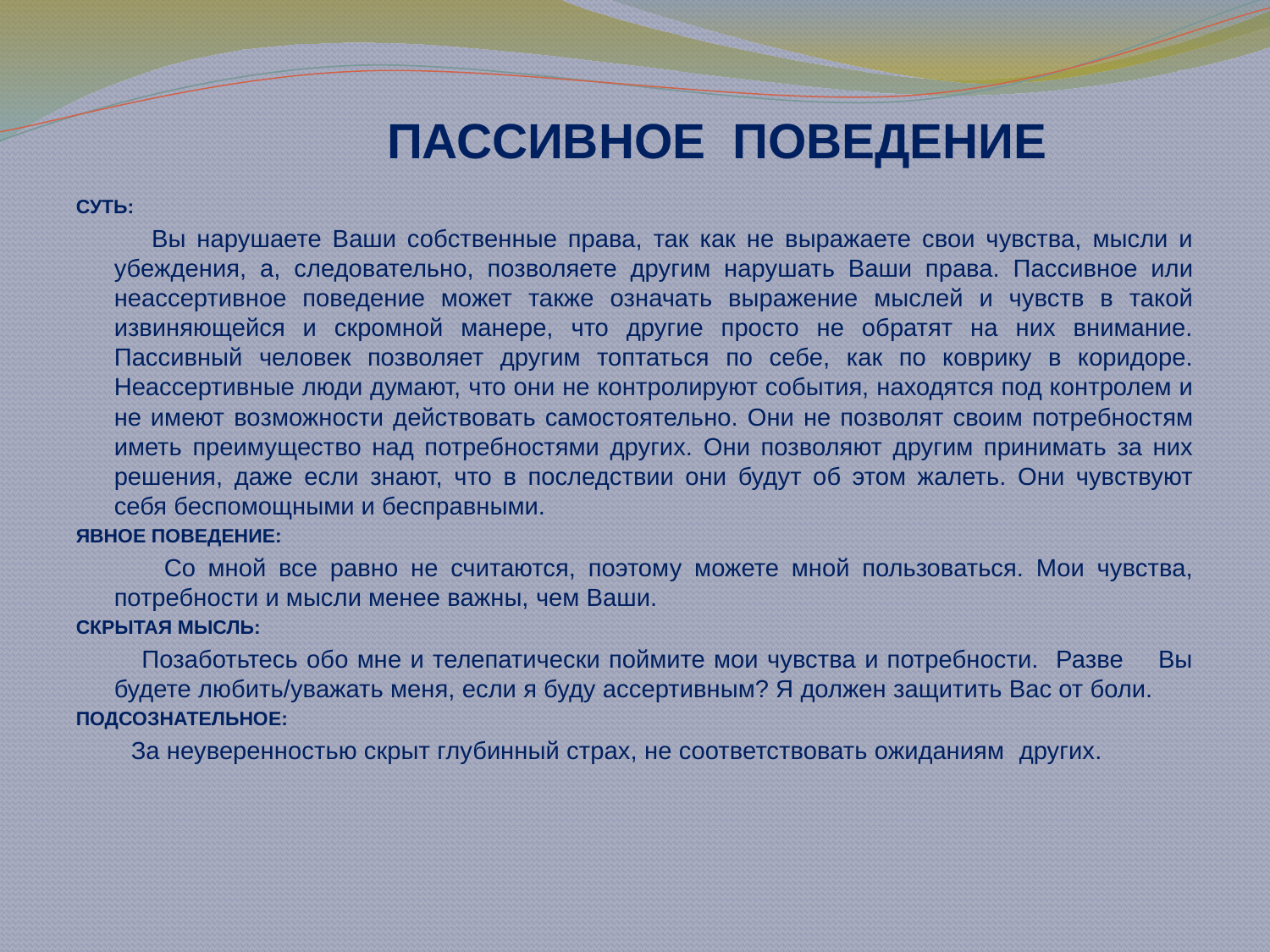

# ПАССИВНОЕ  ПОВЕДЕНИЕ
СУТЬ:
        Вы нарушаете Ваши собственные права, так как не выражаете свои чувства, мысли и убеждения, а, следовательно, позволяете другим нарушать Ваши права. Пассивное или неассертивное поведение может также означать выражение мыслей и чувств в такой извиняющейся и скромной манере, что другие просто не обратят на них внимание. Пассивный человек позволяет другим топтаться по себе, как по коврику в коридоре. Неассертивные люди думают, что они не контролируют события, находятся под контролем и не имеют возможности действовать самостоятельно. Они не позволят своим потребностям иметь преимущество над потребностями других. Они позволяют другим принимать за них решения, даже если знают, что в последствии они будут об этом жалеть. Они чувствуют себя беспомощными и бесправными.
ЯВНОЕ ПОВЕДЕНИЕ:
        Со мной все равно не считаются, поэтому можете мной пользоваться. Мои чувства, потребности и мысли менее важны, чем Ваши.
СКРЫТАЯ МЫСЛЬ:
         Позаботьтесь обо мне и телепатически поймите мои чувства и потребности.  Разве    Вы будете любить/уважать меня, если я буду ассертивным? Я должен защитить Вас от боли.
ПОДСОЗНАТЕЛЬНОЕ:
          За неуверенностью скрыт глубинный страх, не соответствовать ожиданиям  других.